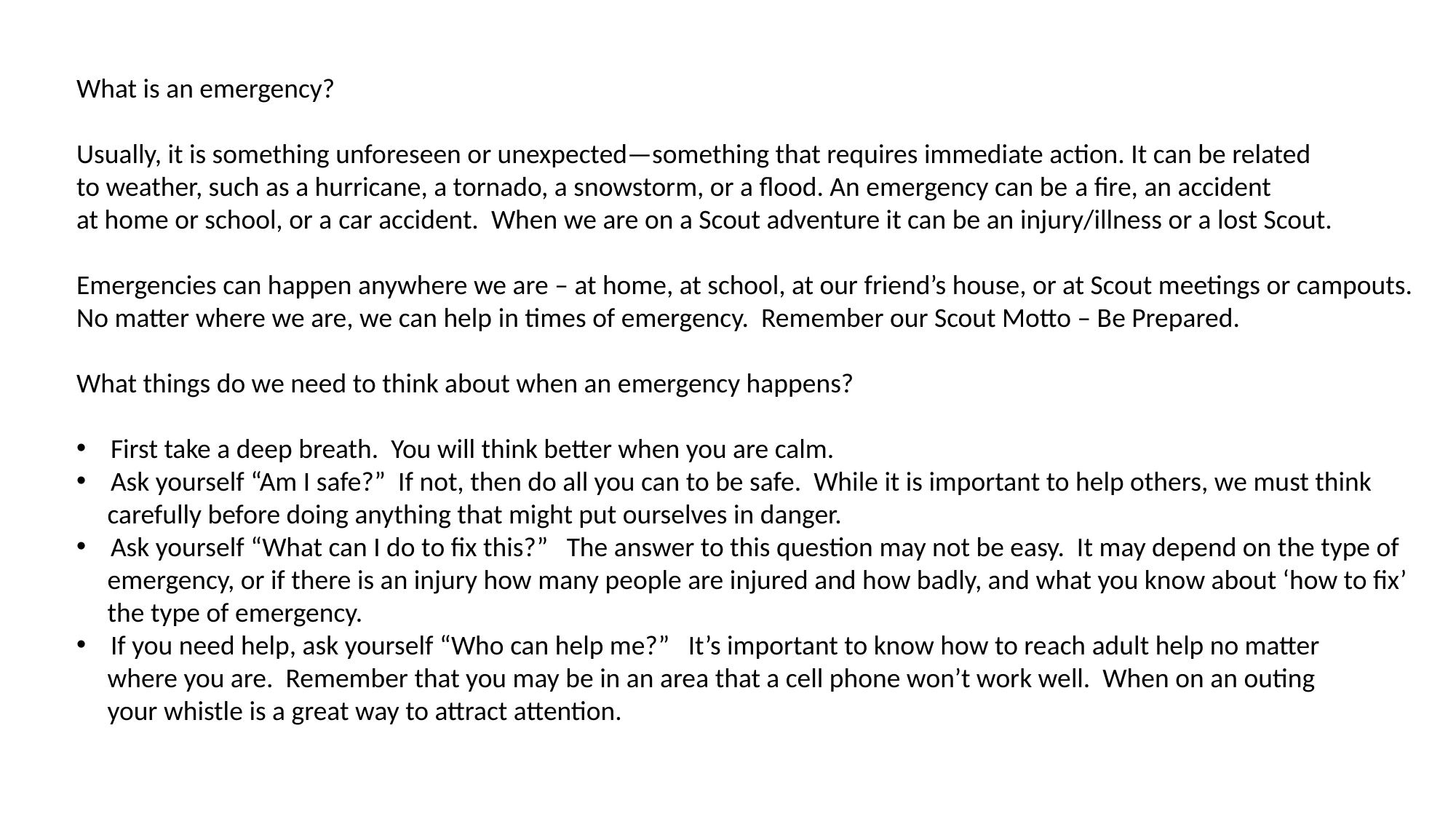

What is an emergency?

Usually, it is something unforeseen or unexpected—something that requires immediate action. It can be related
to weather, such as a hurricane, a tornado, a snowstorm, or a flood. An emergency can be a fire, an accident
at home or school, or a car accident.  When we are on a Scout adventure it can be an injury/illness or a lost Scout.

Emergencies can happen anywhere we are – at home, at school, at our friend’s house, or at Scout meetings or campouts.
No matter where we are, we can help in times of emergency.  Remember our Scout Motto – Be Prepared.

What things do we need to think about when an emergency happens?

First take a deep breath.  You will think better when you are calm.
Ask yourself “Am I safe?”  If not, then do all you can to be safe.  While it is important to help others, we must think
     carefully before doing anything that might put ourselves in danger.
Ask yourself “What can I do to fix this?”   The answer to this question may not be easy.  It may depend on the type of
     emergency, or if there is an injury how many people are injured and how badly, and what you know about ‘how to fix’
     the type of emergency.
If you need help, ask yourself “Who can help me?”   It’s important to know how to reach adult help no matter
     where you are.  Remember that you may be in an area that a cell phone won’t work well.  When on an outing
     your whistle is a great way to attract attention.